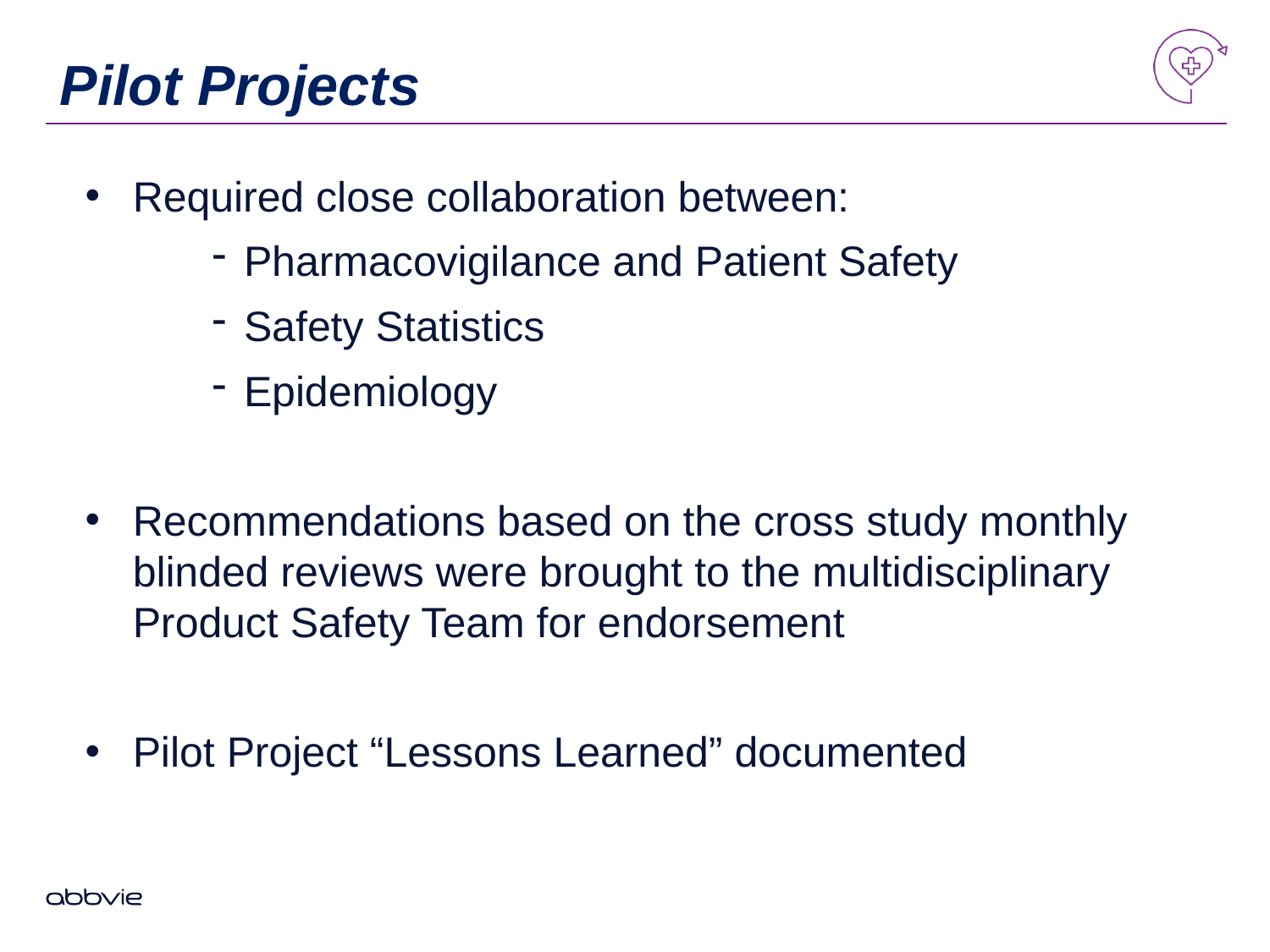

# Pilot Projects
Required close collaboration between:
Pharmacovigilance and Patient Safety
Safety Statistics
Epidemiology

Recommendations based on the cross study monthly blinded reviews were brought to the multidisciplinary Product Safety Team for endorsement

Pilot Project “Lessons Learned” documented